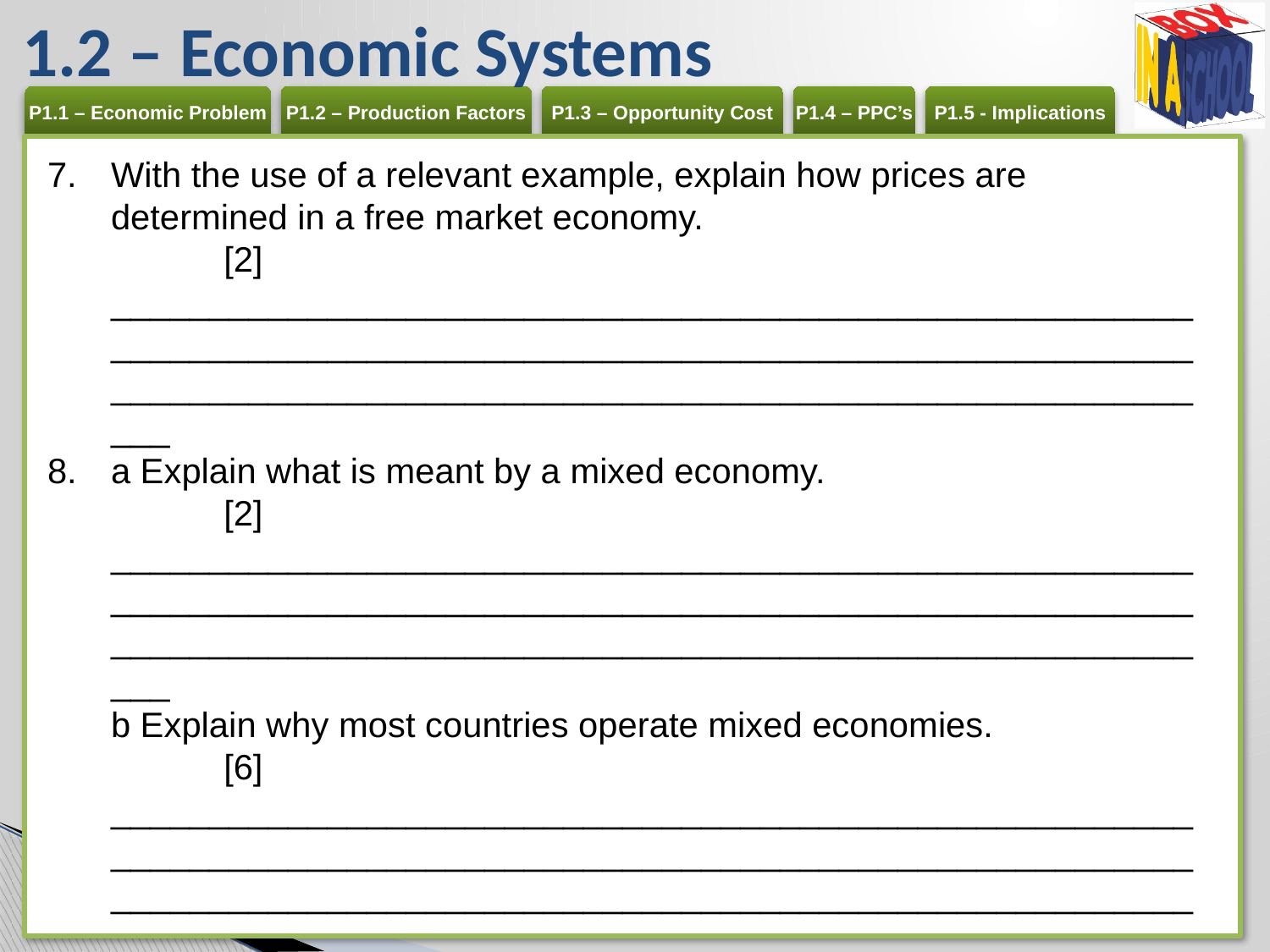

# 1.2 – Economic Systems
With the use of a relevant example, explain how prices are determined in a free market economy.	[2]
________________________________________________________________________________________________________________________________________________________________________
a Explain what is meant by a mixed economy.	[2]
________________________________________________________________________________________________________________________________________________________________________
b Explain why most countries operate mixed economies.	[6]
________________________________________________________________________________________________________________________________________________________________________________________________________________________________________________________________________________________________________________________________________________________________________________________________________________________________________________________________